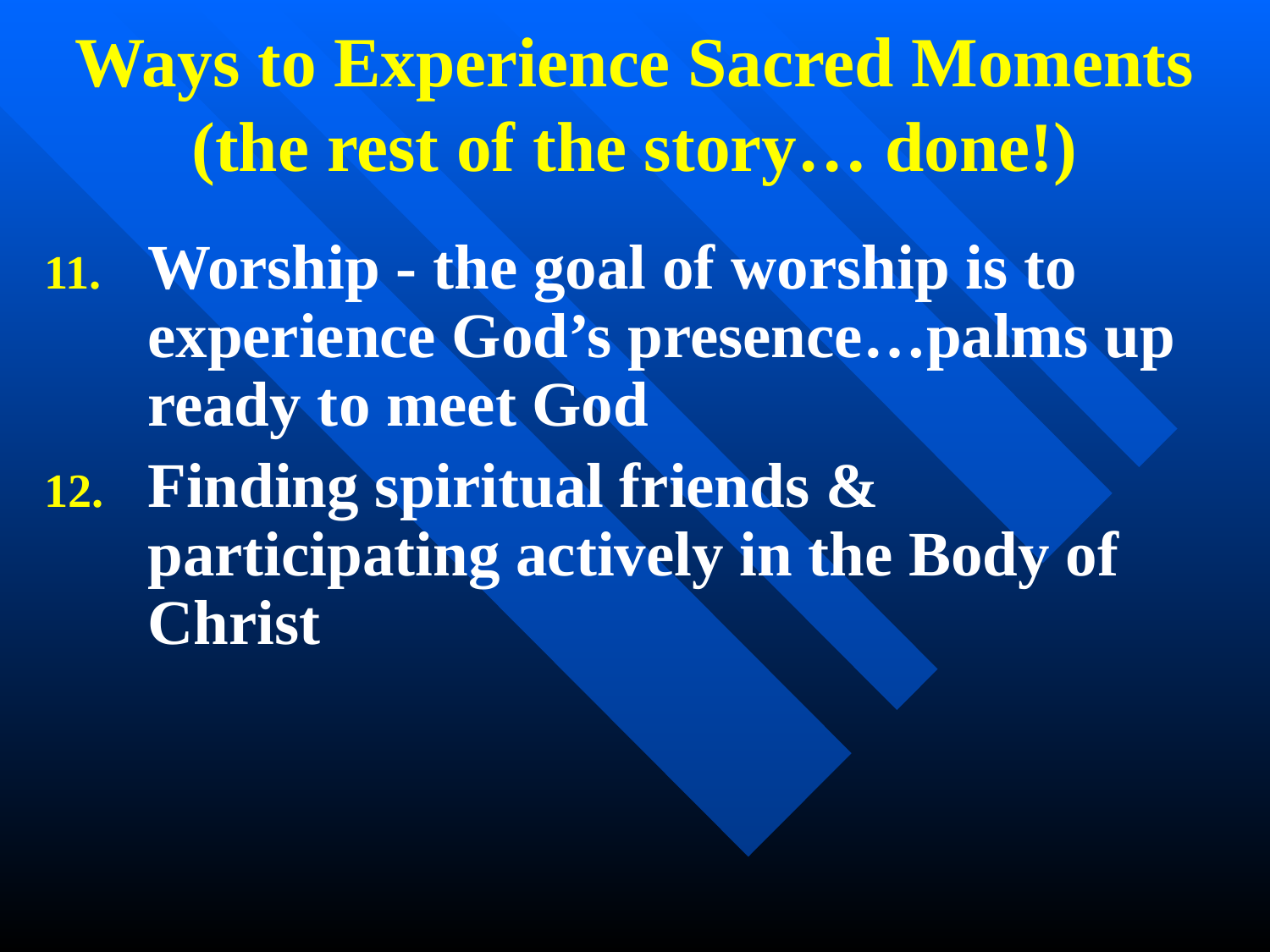

# Ways to Experience Sacred Moments (the rest of the story… done!)
Worship - the goal of worship is to experience God’s presence…palms up ready to meet God
Finding spiritual friends & participating actively in the Body of Christ